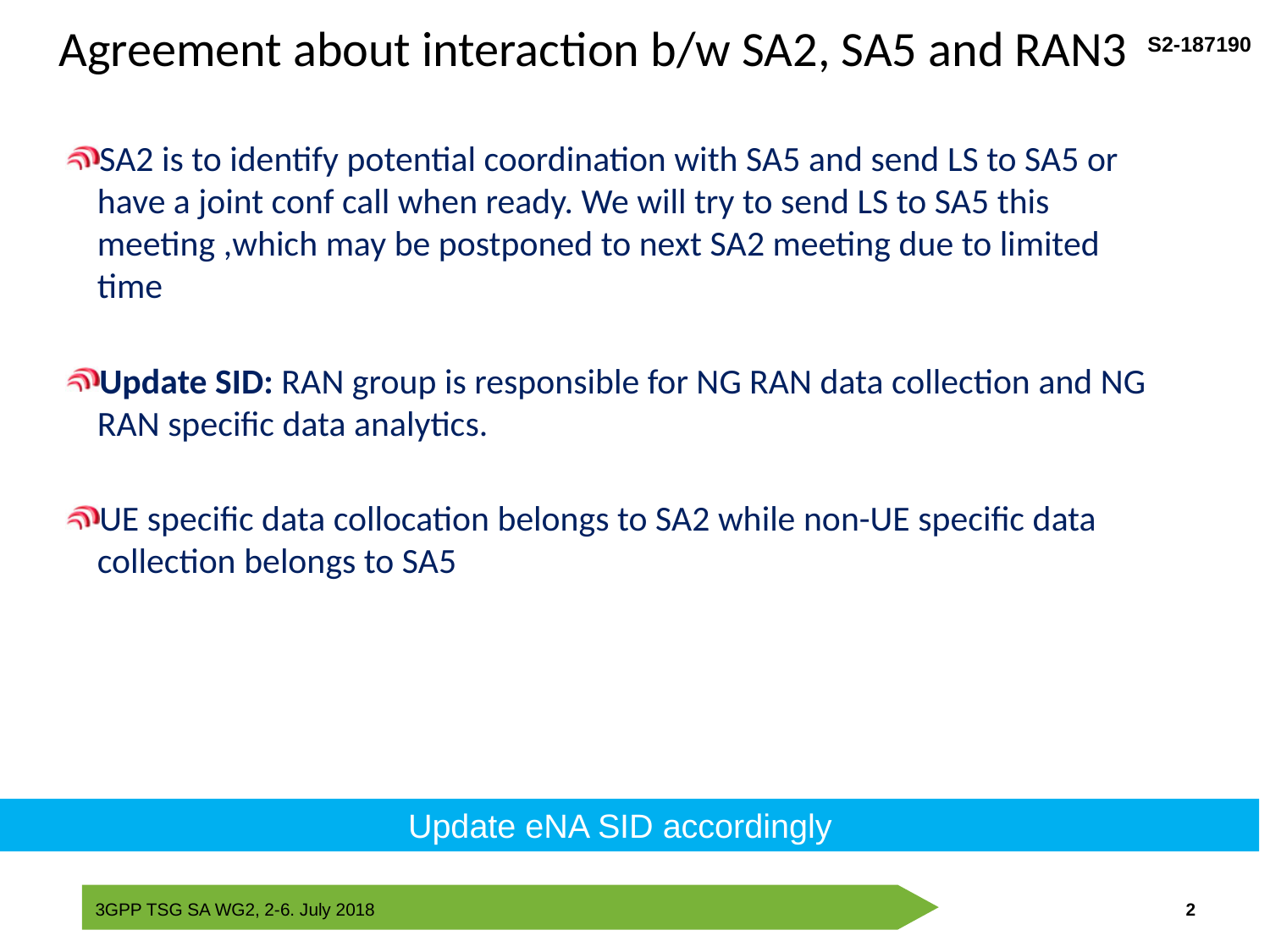

# Agreement about interaction b/w SA2, SA5 and RAN3
SA2 is to identify potential coordination with SA5 and send LS to SA5 or have a joint conf call when ready. We will try to send LS to SA5 this meeting ,which may be postponed to next SA2 meeting due to limited time

Update SID: RAN group is responsible for NG RAN data collection and NG RAN specific data analytics.

UE specific data collocation belongs to SA2 while non-UE specific data collection belongs to SA5

Update eNA SID accordingly